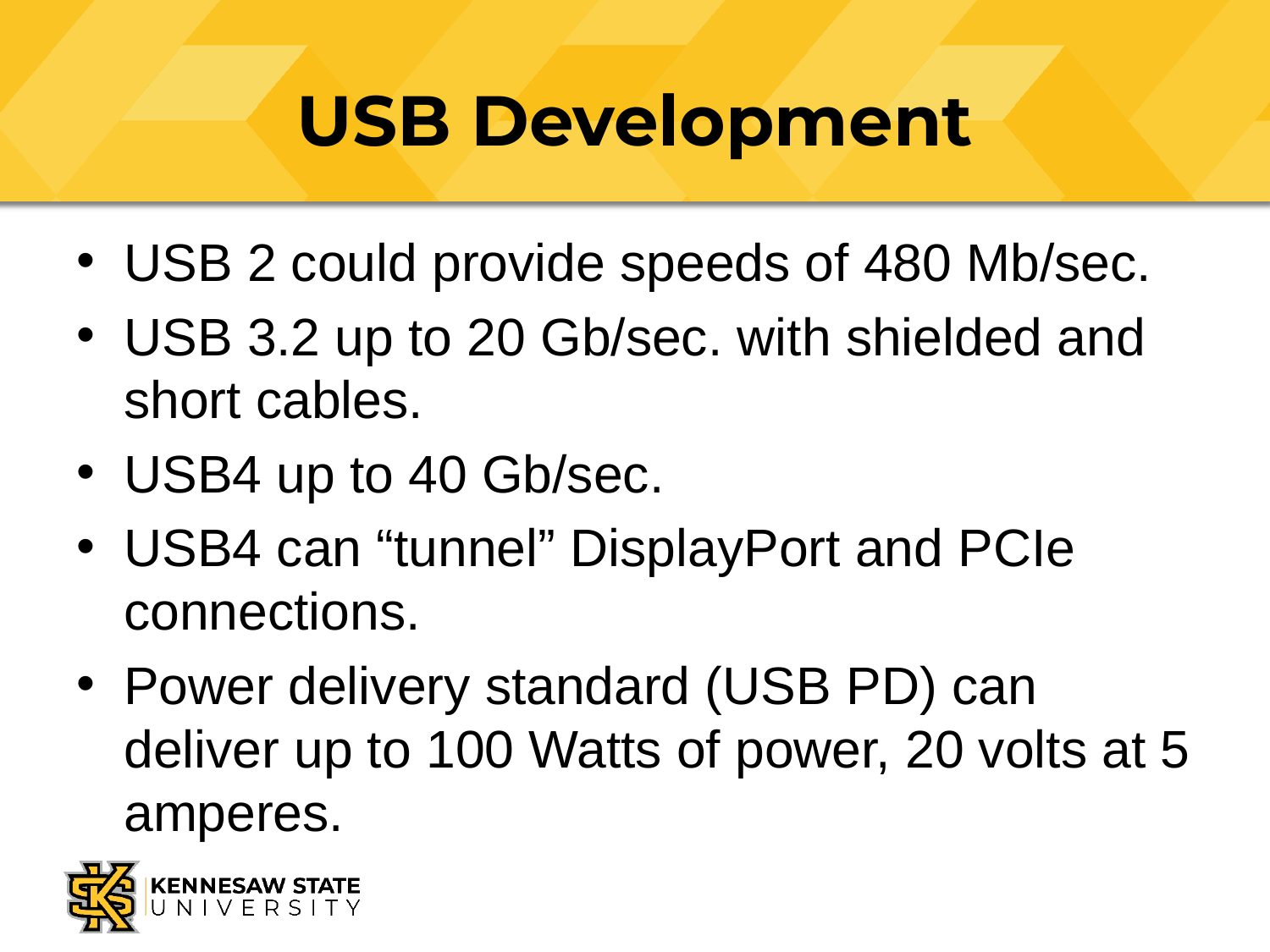

# USB Development
USB 2 could provide speeds of 480 Mb/sec.
USB 3.2 up to 20 Gb/sec. with shielded and short cables.
USB4 up to 40 Gb/sec.
USB4 can “tunnel” DisplayPort and PCIe connections.
Power delivery standard (USB PD) can deliver up to 100 Watts of power, 20 volts at 5 amperes.